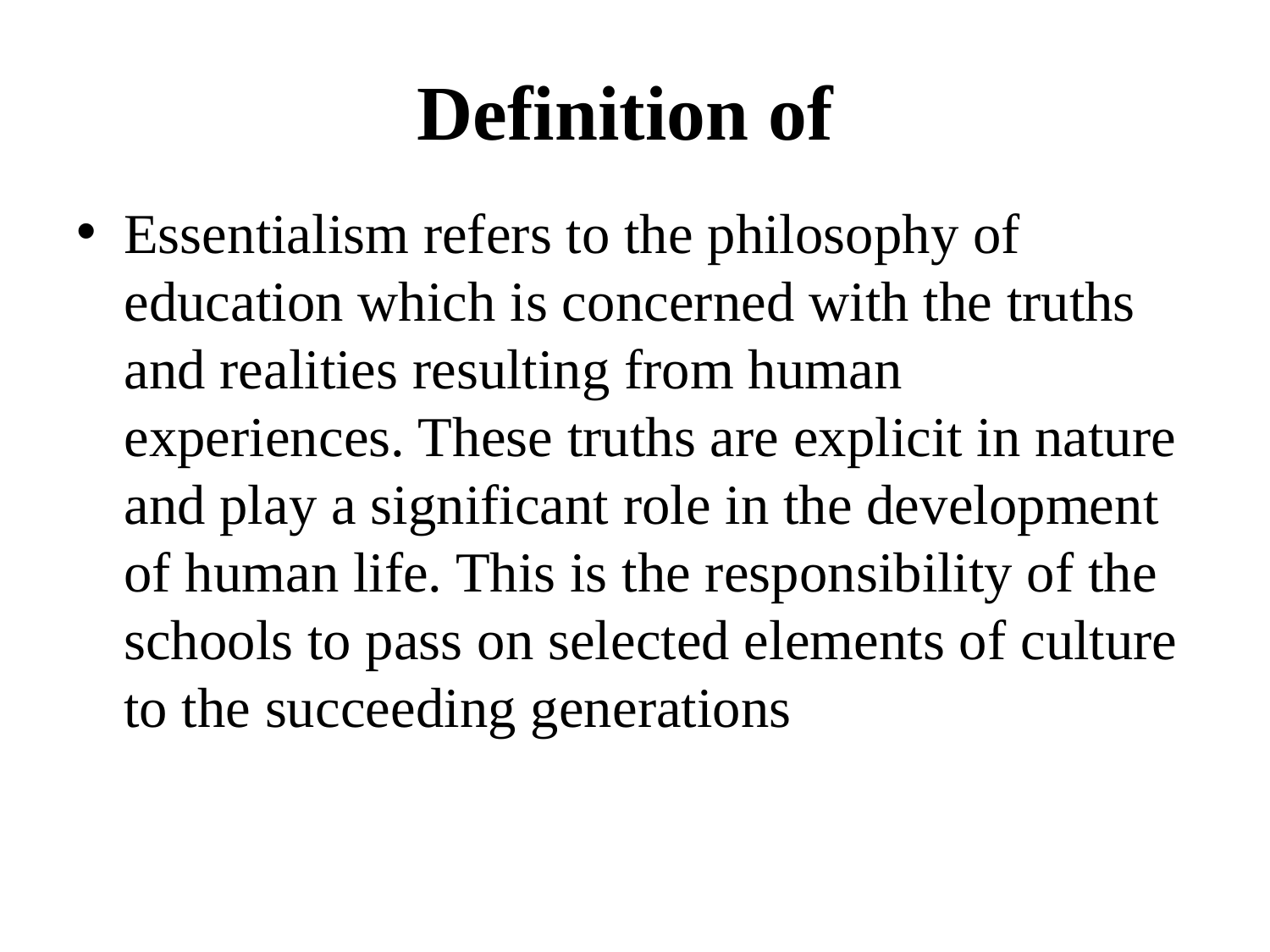

# Definition of
Essentialism refers to the philosophy of education which is concerned with the truths and realities resulting from human experiences. These truths are explicit in nature and play a significant role in the development of human life. This is the responsibility of the schools to pass on selected elements of culture to the succeeding generations